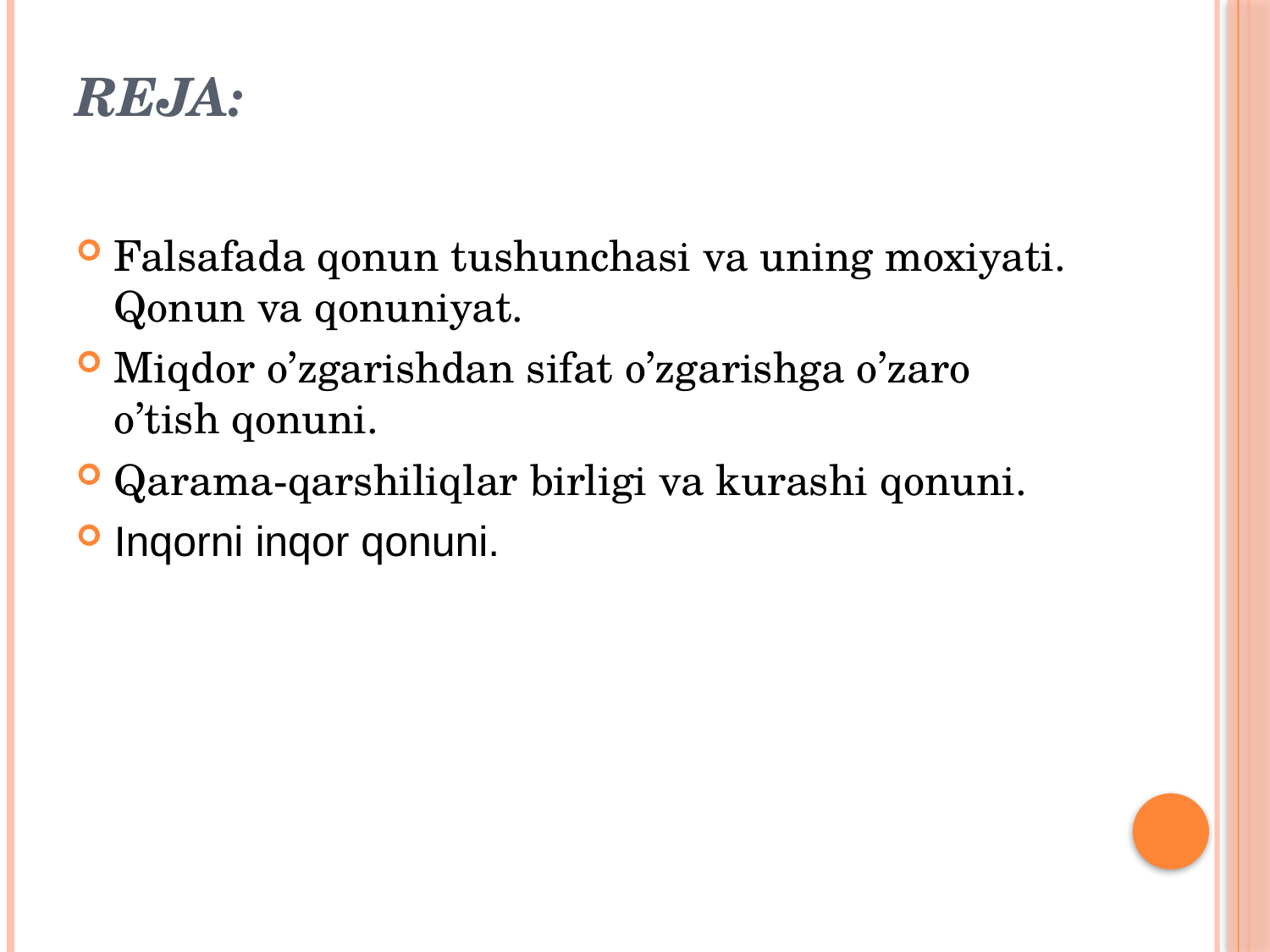

# Reja:
Falsafada qonun tushunchasi va uning moxiyati. Qonun va qonuniyat.
Miqdor o’zgarishdan sifat o’zgarishga o’zaro o’tish qonuni.
Qarama-qarshiliqlar birligi va kurashi qonuni.
Inqorni inqor qonuni.